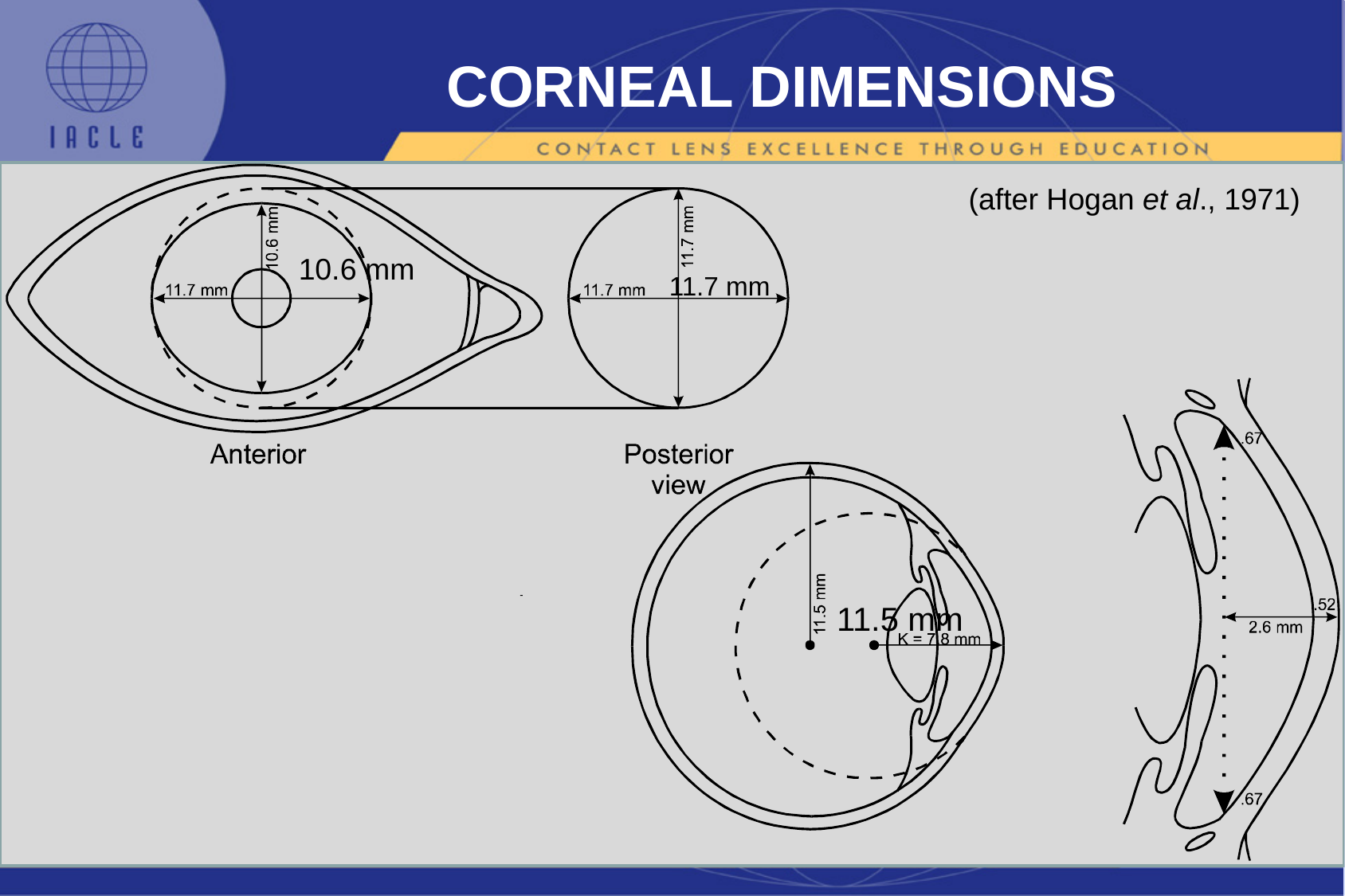

# CORNEAL DIMENSIONS

(after Hogan et al., 1971)
10.6 mm
11.7 mm

11.5 mm